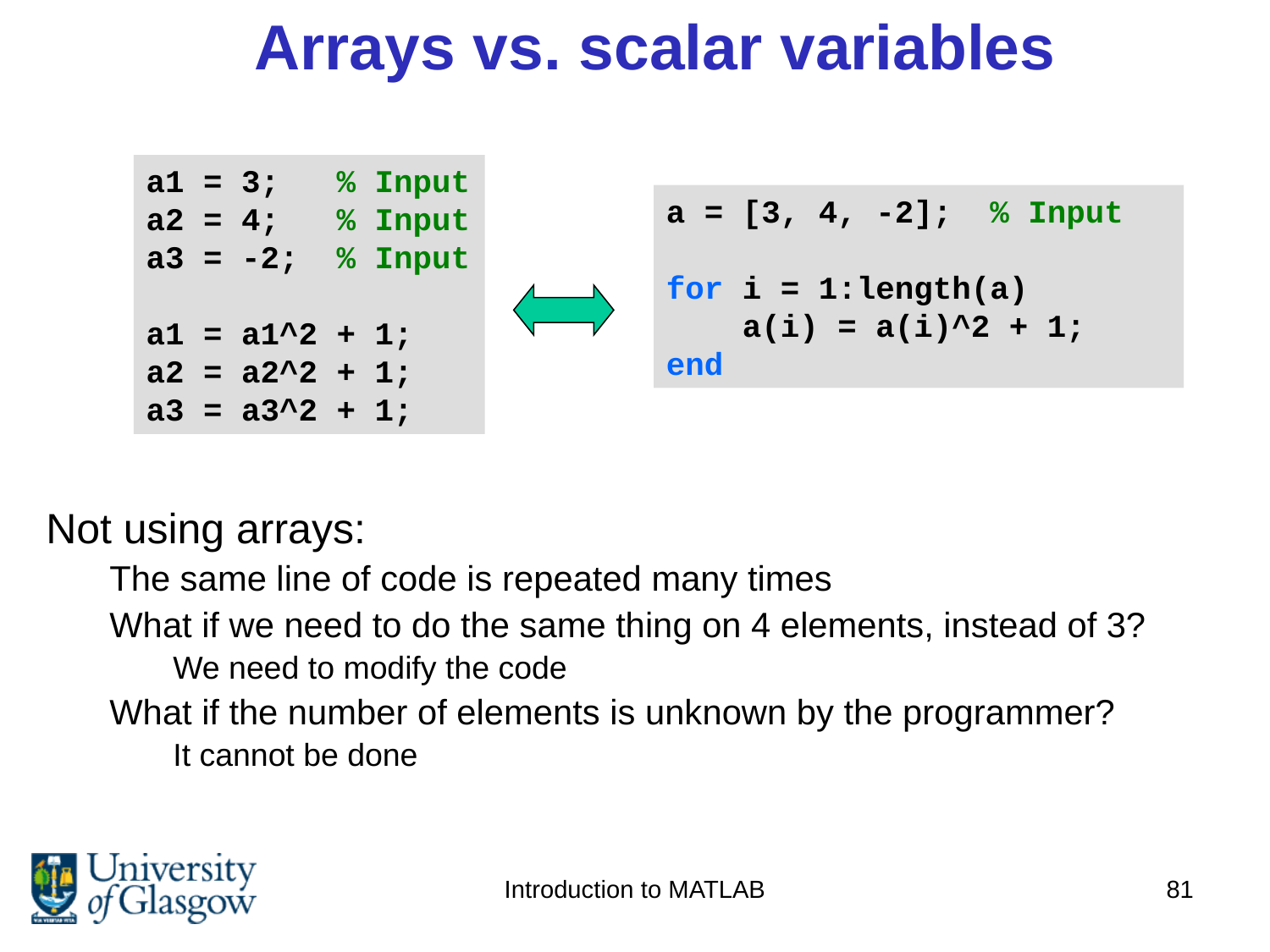

# Arrays vs. scalar variables
a1 = 3;   % Input
a2 = 4;   % Input
a3 = -2;  % Input

a1 = a1^2 + 1;
a2 = a2^2 + 1;
a3 = a3^2 + 1;
a = [3, 4, -2];  % Input

for i = 1:length(a)
    a(i) = a(i)^2 + 1;
end

Not using arrays:
The same line of code is repeated many times
What if we need to do the same thing on 4 elements, instead of 3?
We need to modify the code
What if the number of elements is unknown by the programmer?
It cannot be done
Introduction to MATLAB
81